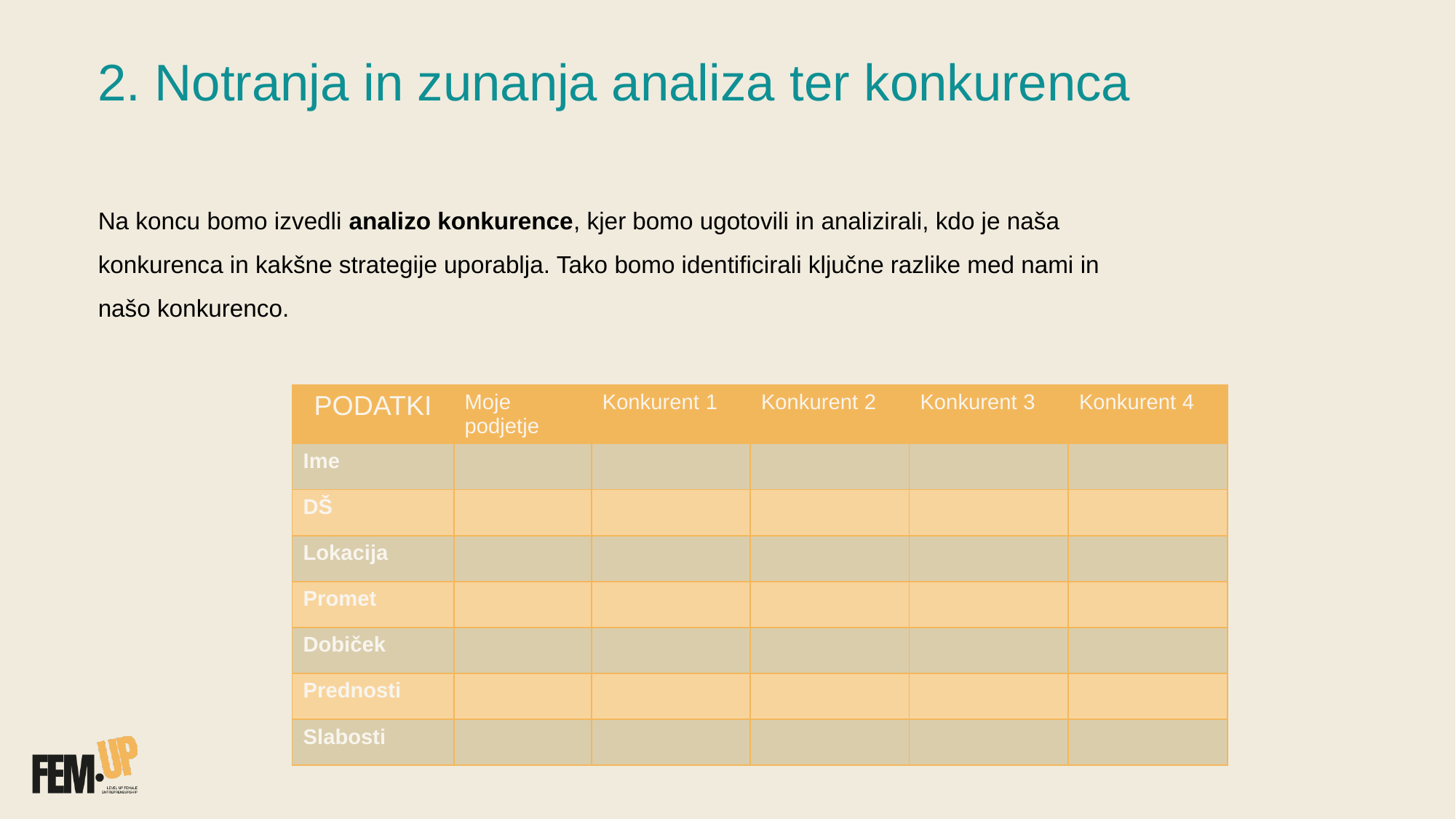

# 2. Notranja in zunanja analiza ter konkurenca
Na koncu bomo izvedli analizo konkurence, kjer bomo ugotovili in analizirali, kdo je naša konkurenca in kakšne strategije uporablja. Tako bomo identificirali ključne razlike med nami in našo konkurenco.

| PODATKI | Moje podjetje | Konkurent 1 | Konkurent 2 | Konkurent 3 | Konkurent 4 |
| --- | --- | --- | --- | --- | --- |
| Ime |  |  |  |  |  |
| DŠ |  |  |  |  |  |
| Lokacija |  |  |  |  |  |
| Promet |  |  |  |  |  |
| Dobiček |  |  |  |  |  |
| Prednosti |  |  |  |  |  |
| Slabosti |  |  |  |  |  |